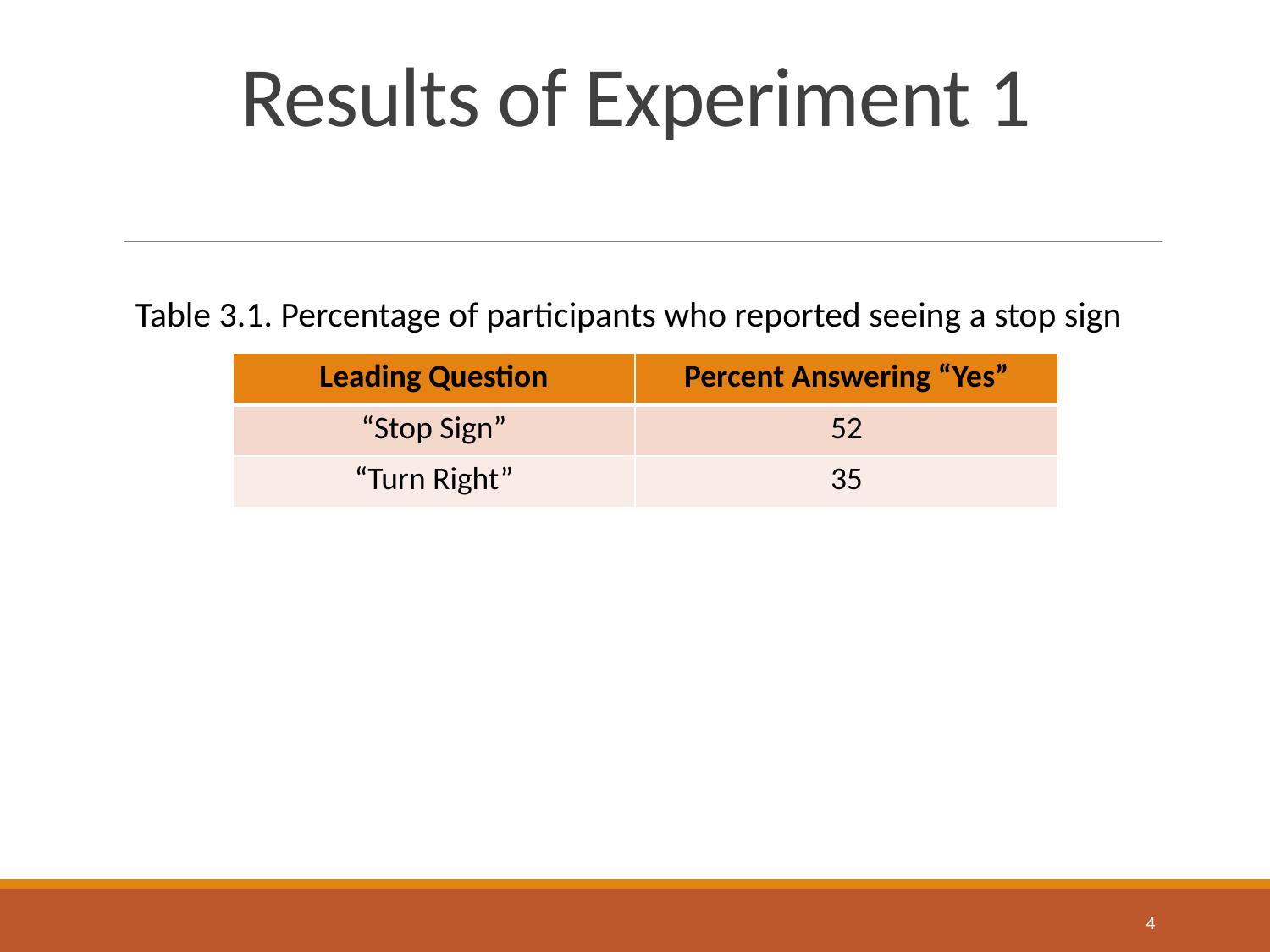

# Results of Experiment 1
Table 3.1. Percentage of participants who reported seeing a stop sign
| Leading Question | Percent Answering “Yes” |
| --- | --- |
| “Stop Sign” | 52 |
| “Turn Right” | 35 |
4